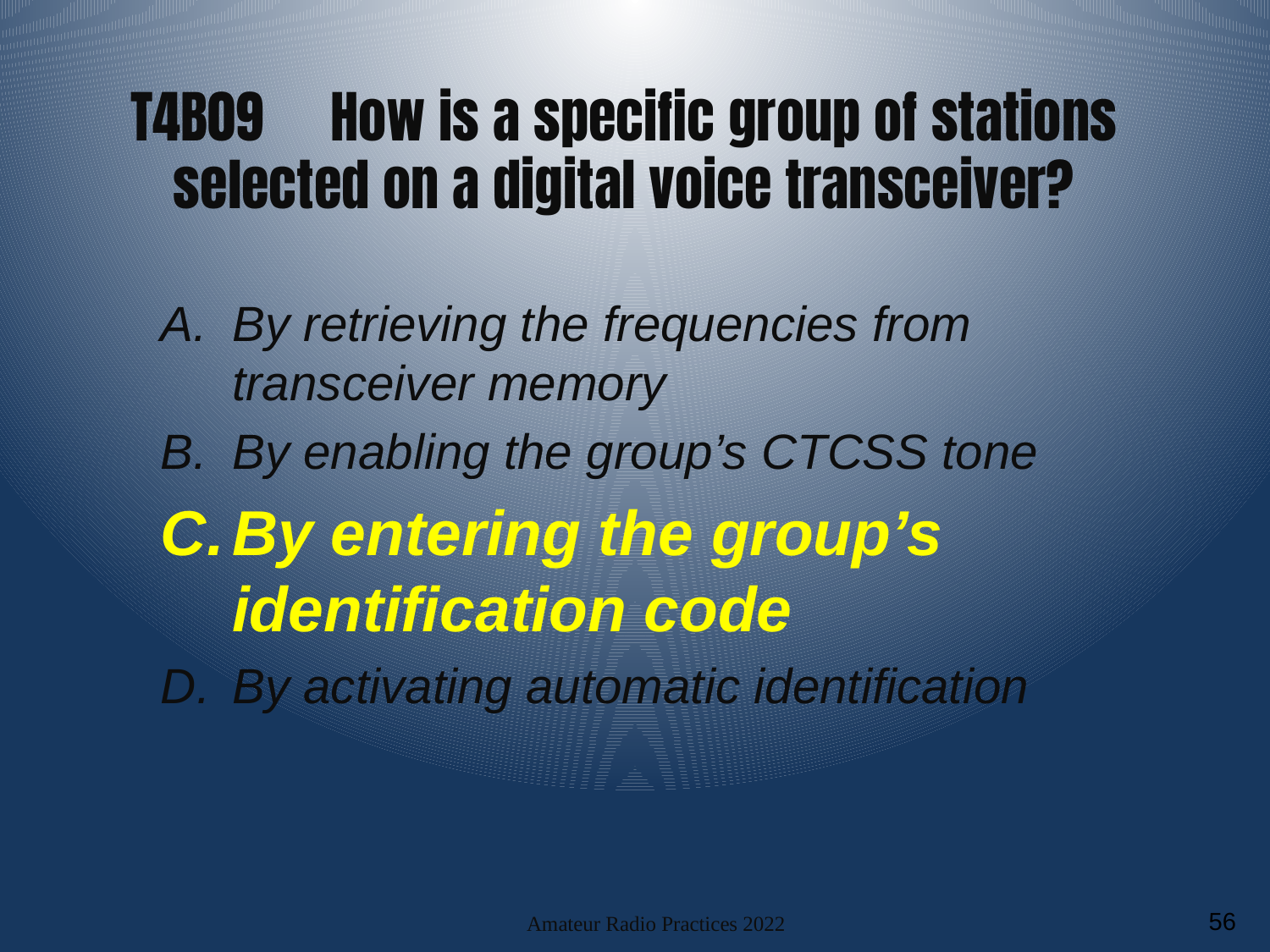

# T4B09     How is a specific group of stations selected on a digital voice transceiver?
By retrieving the frequencies from transceiver memory
By enabling the group’s CTCSS tone
By entering the group’s identification code
By activating automatic identification

Amateur Radio Practices 2022
56